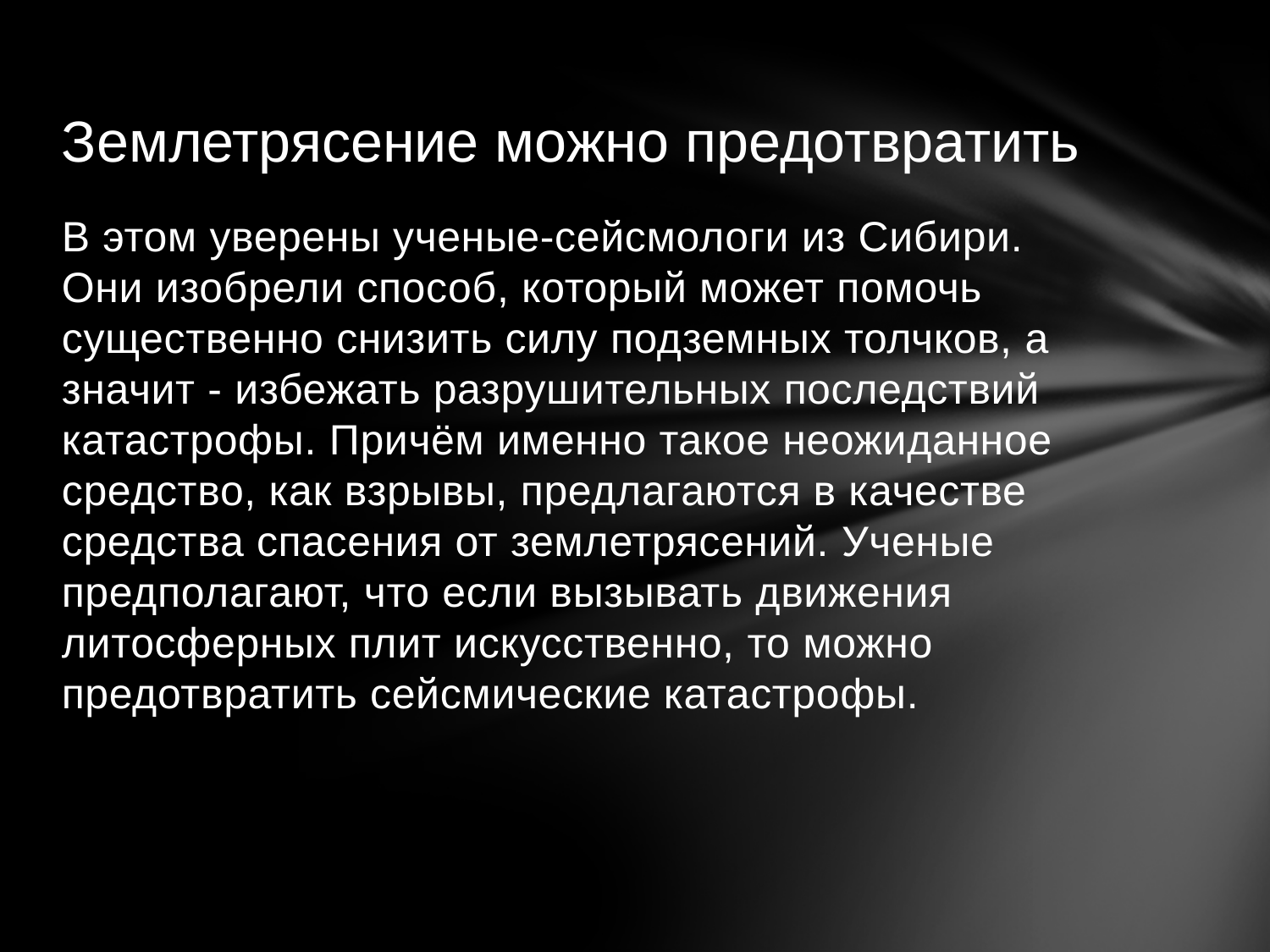

# Землетрясение можно предотвратить
В этом уверены ученые-сейсмологи из Сибири. Они изобрели способ, который может помочь существенно снизить силу подземных толчков, а значит - избежать разрушительных последствий катастрофы. Причём именно такое неожиданное средство, как взрывы, предлагаются в качестве средства спасения от землетрясений. Ученые предполагают, что если вызывать движения литосферных плит искусственно, то можно предотвратить сейсмические катастрофы.